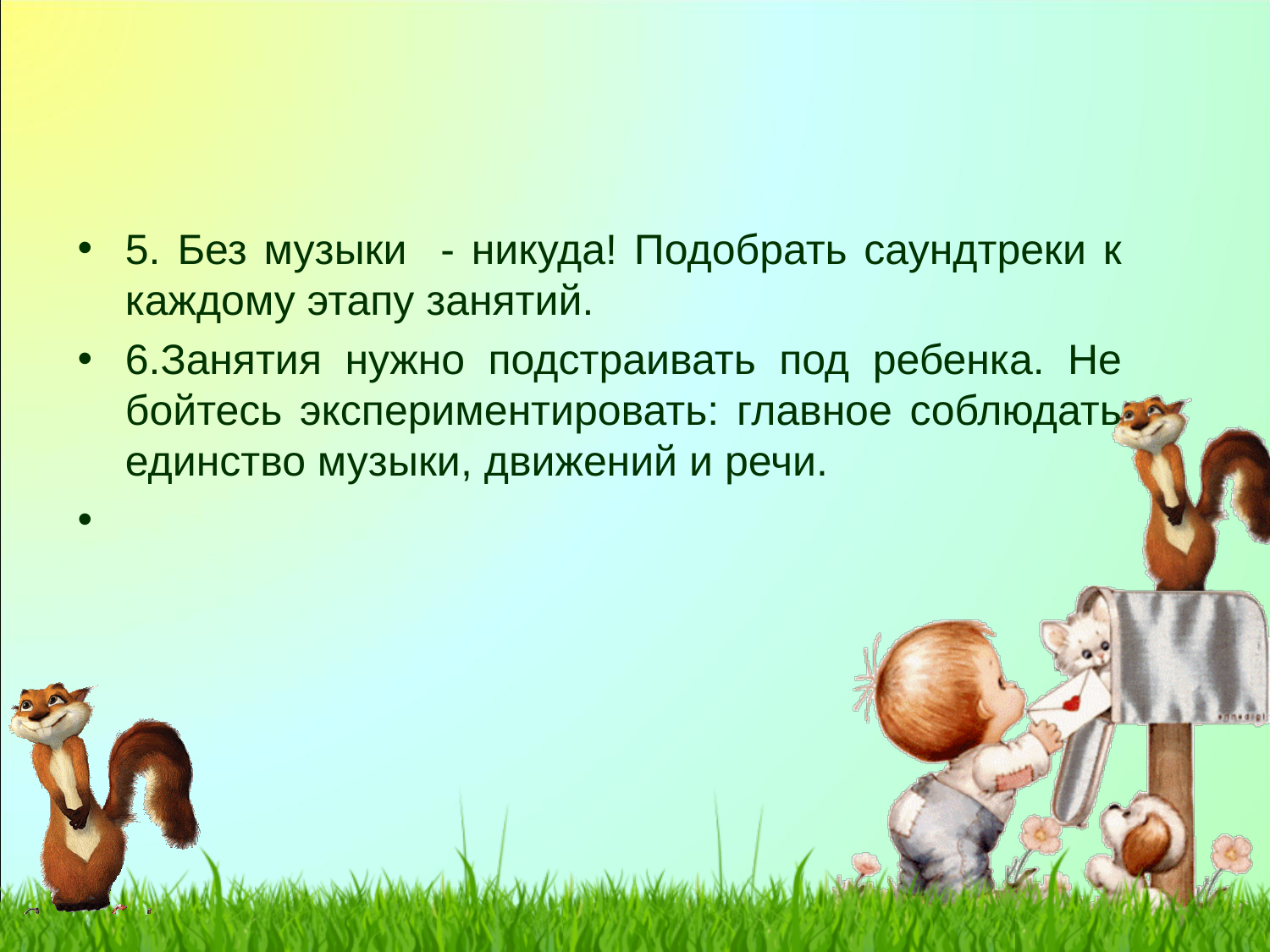

#
5. Без музыки  - никуда! Подобрать саундтреки к каждому этапу занятий.
6.Занятия нужно подстраивать под ребенка. Не бойтесь экспериментировать: главное соблюдать единство музыки, движений и речи.